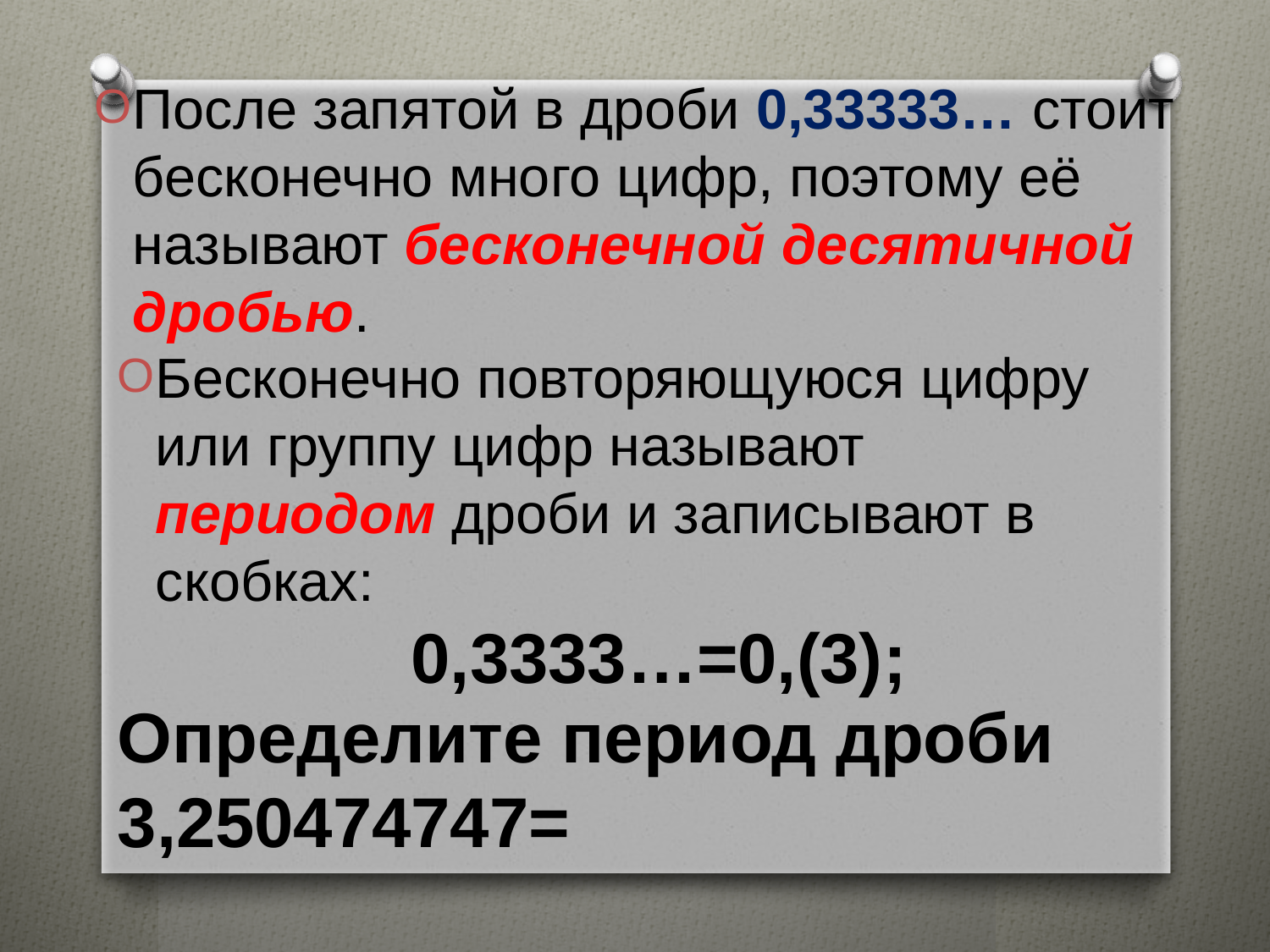

После запятой в дроби 0,33333… стоит бесконечно много цифр, поэтому её называют бесконечной десятичной дробью.
Бесконечно повторяющуюся цифру или группу цифр называют периодом дроби и записывают в скобках:
0,3333…=0,(3);
Определите период дроби 3,250474747=